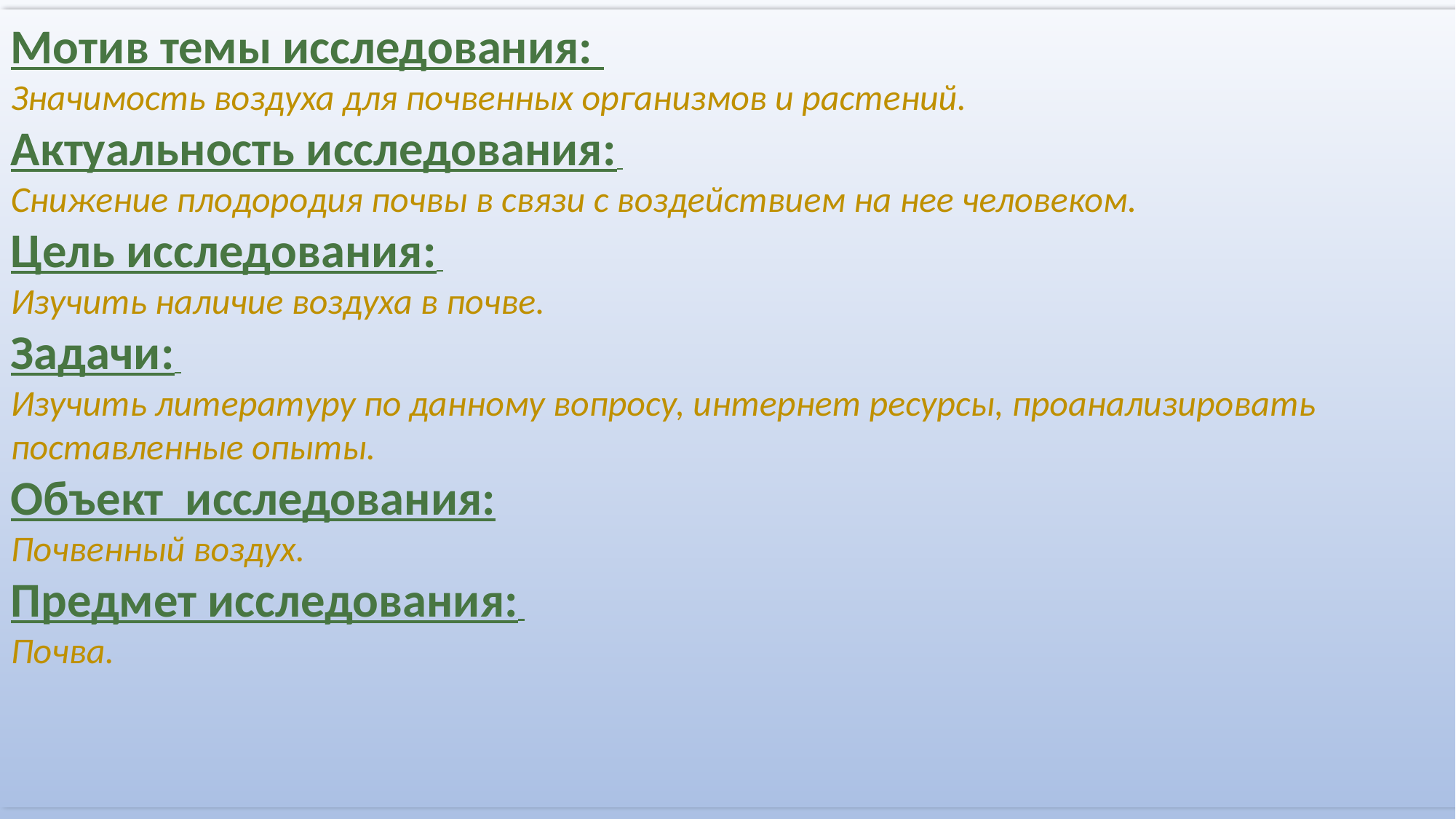

Мотив темы исследования:
Значимость воздуха для почвенных организмов и растений.
Актуальность исследования:
Снижение плодородия почвы в связи с воздействием на нее человеком.
Цель исследования:
Изучить наличие воздуха в почве.
Задачи:
Изучить литературу по данному вопросу, интернет ресурсы, проанализировать поставленные опыты.
Объект  исследования:
Почвенный воздух.
Предмет исследования:
Почва.